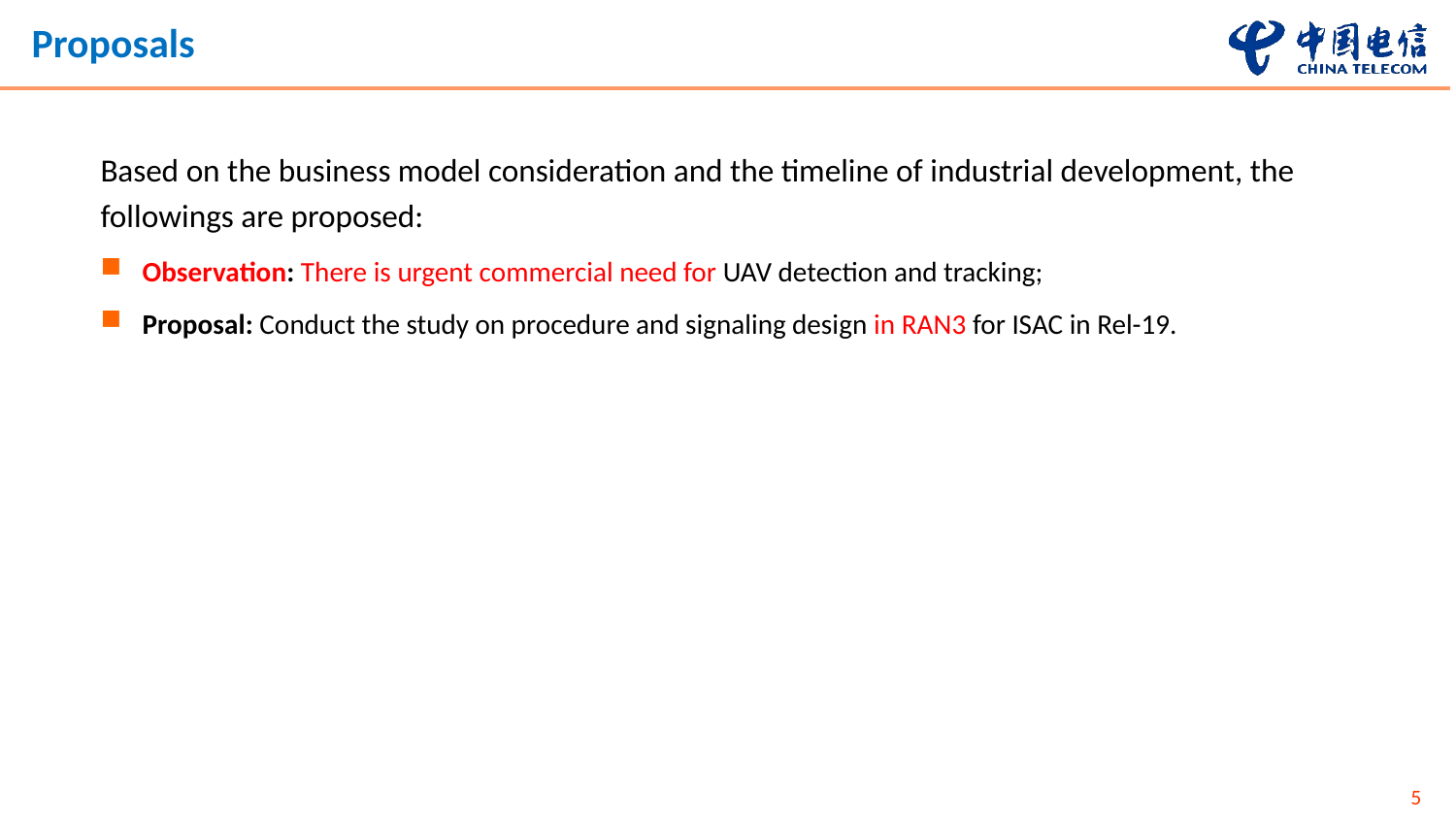

# Proposals
Based on the business model consideration and the timeline of industrial development, the followings are proposed:
Observation: There is urgent commercial need for UAV detection and tracking;
Proposal: Conduct the study on procedure and signaling design in RAN3 for ISAC in Rel-19.
5